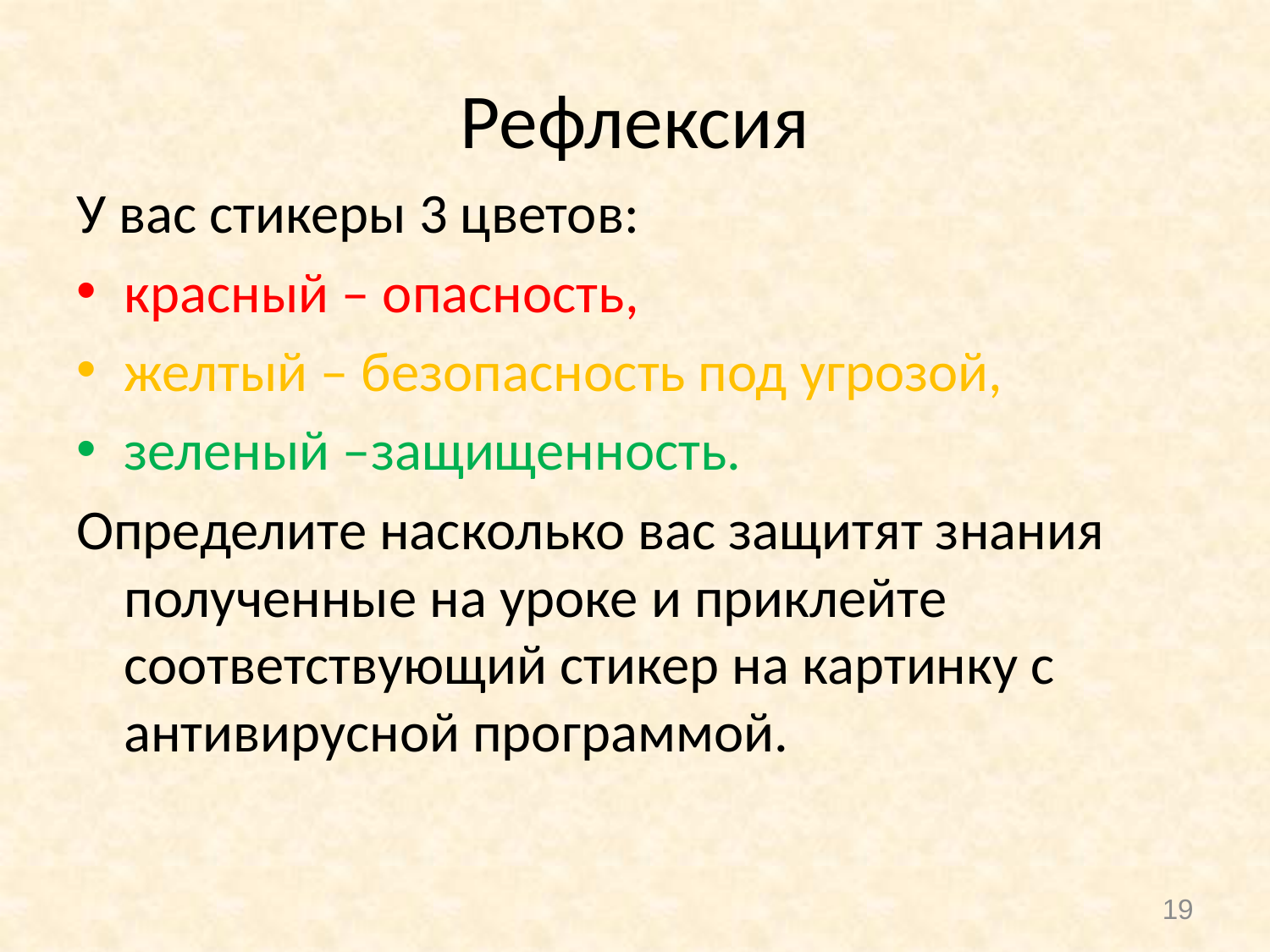

# Рефлексия
У вас стикеры 3 цветов:
красный – опасность,
желтый – безопасность под угрозой,
зеленый –защищенность.
Определите насколько вас защитят знания полученные на уроке и приклейте соответствующий стикер на картинку с антивирусной программой.
19